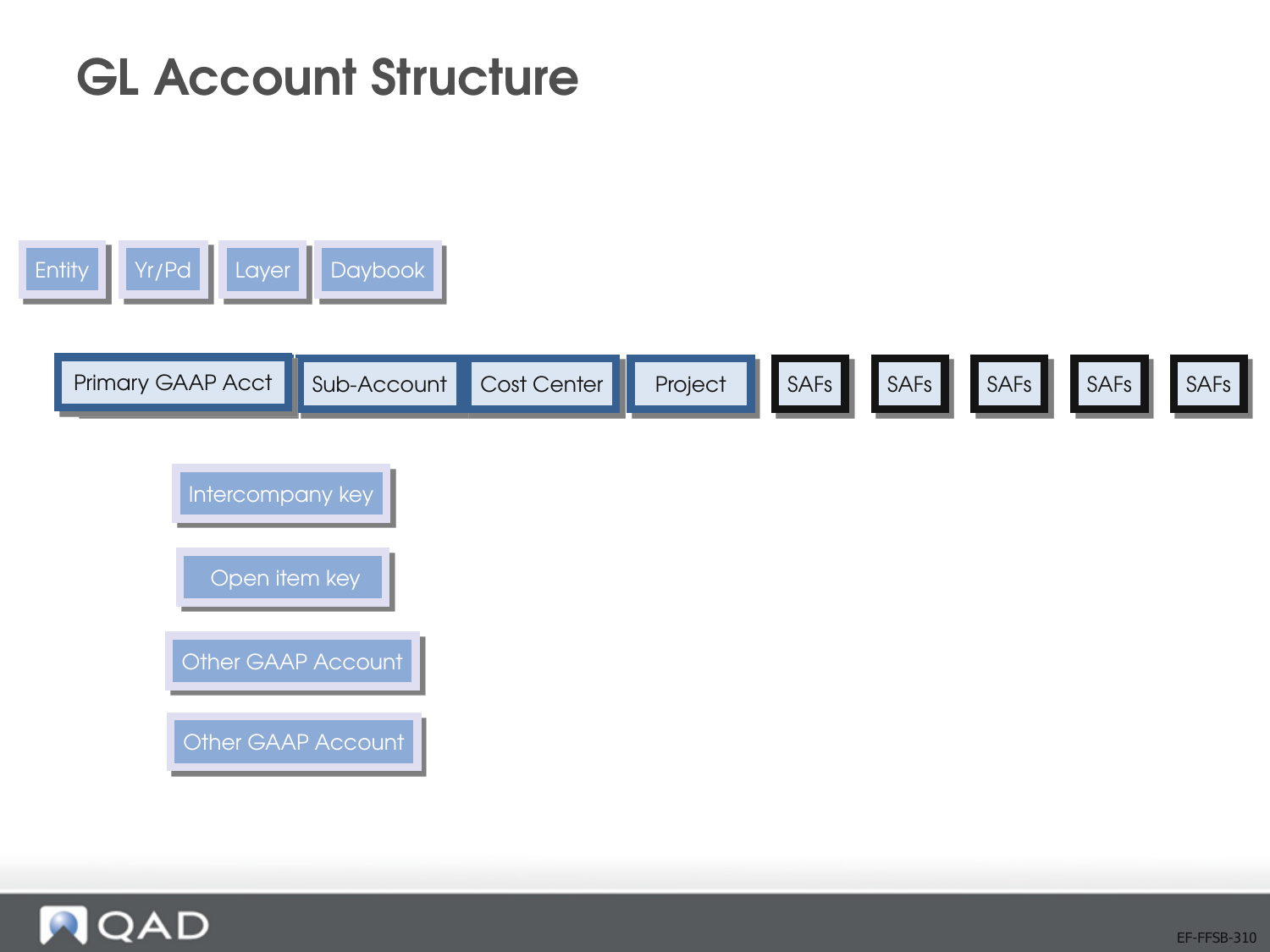

# GL Account Structure
Entity
Yr/Pd
Layer
Daybook
Primary GAAP Acct
Account
Sub-Account
Cost Center
  Project
SAFs
SAFs
SAFs
SAFs
SAFs
Intercompany key
   Open item key
Other GAAP Account
Other GAAP Account
EF-FFSB-310